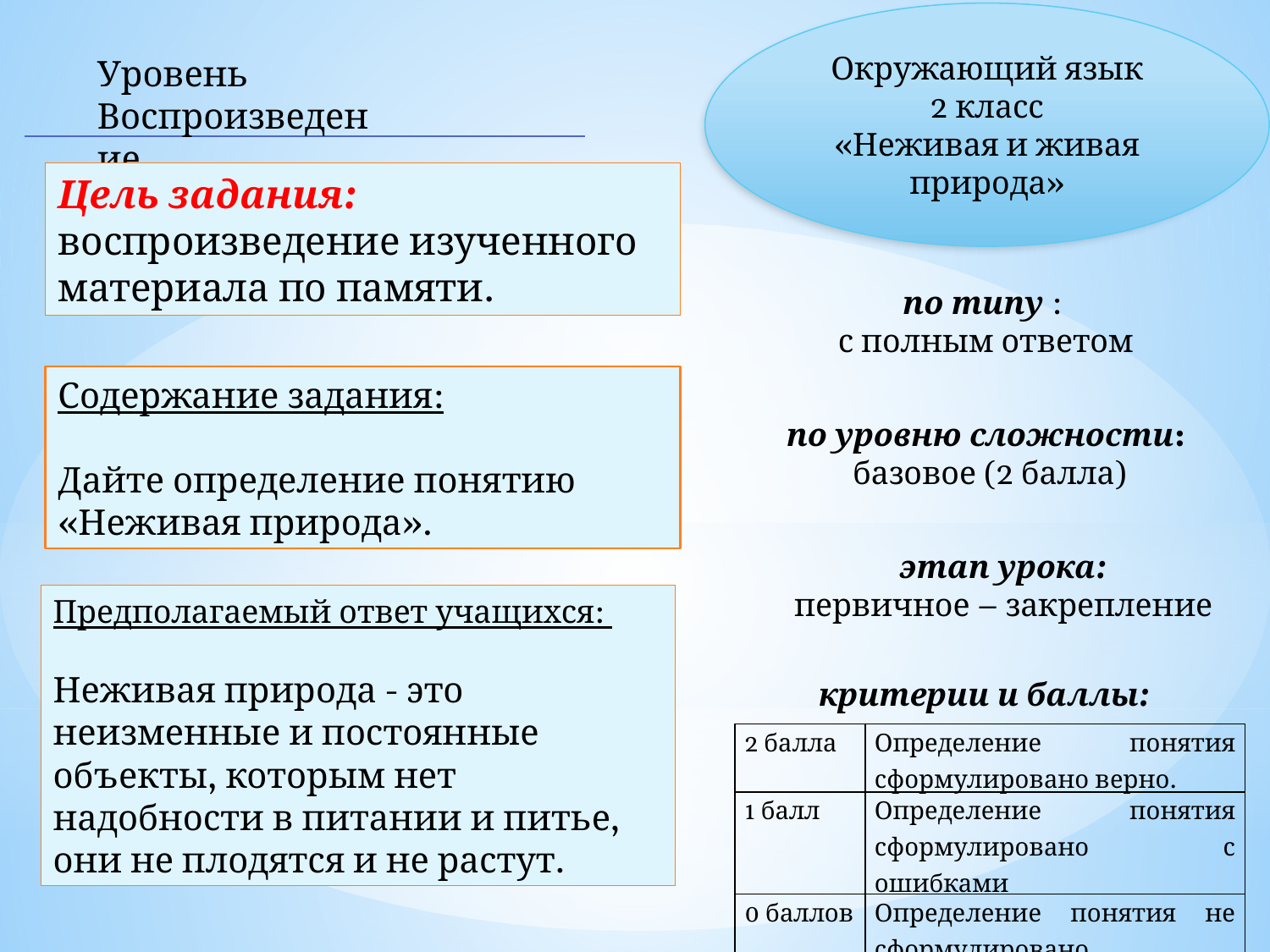

Окружающий язык
2 класс
«Неживая и живая природа»
Уровень
Воспроизведение
Цель задания: воспроизведение изученного материала по памяти.
по типу :
с полным ответом
Содержание задания:

Дайте определение понятию «Неживая природа».
по уровню сложности:
 базовое (2 балла)
этап урока:
первичное – закрепление
Предполагаемый ответ учащихся:

Неживая природа - это неизменные и постоянные объекты, которым нет надобности в питании и питье, они не плодятся и не растут.
критерии и баллы:

| 2 балла | Определение понятия сформулировано верно. |
| --- | --- |
| 1 балл | Определение понятия сформулировано с ошибками |
| 0 баллов | Определение понятия не сформулировано |